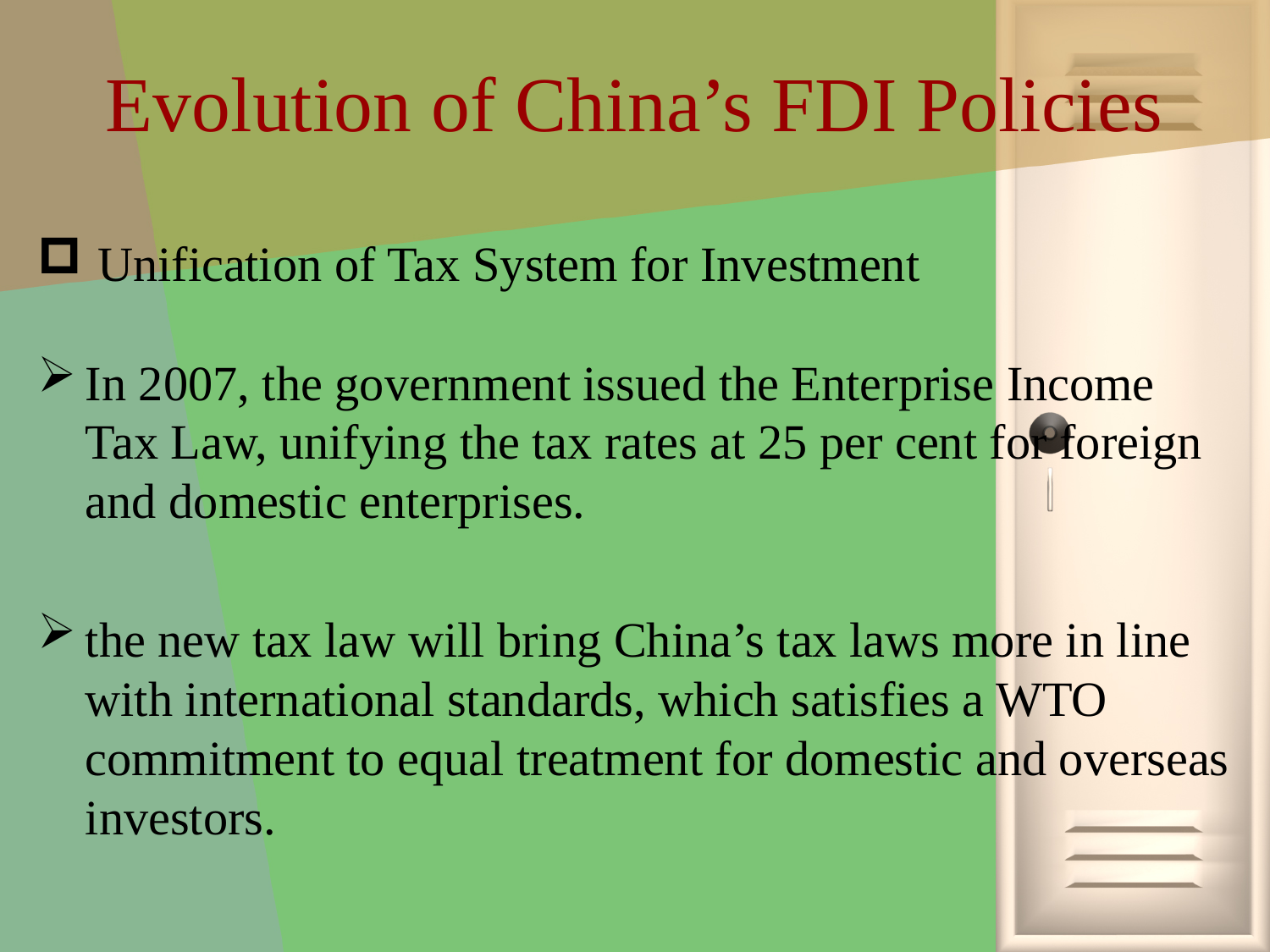

# Evolution of China’s FDI Policies
 Unification of Tax System for Investment

In 2007, the government issued the Enterprise Income Tax Law, unifying the tax rates at 25 per cent for foreign and domestic enterprises.

the new tax law will bring China’s tax laws more in line with international standards, which satisfies a WTO commitment to equal treatment for domestic and overseas investors.